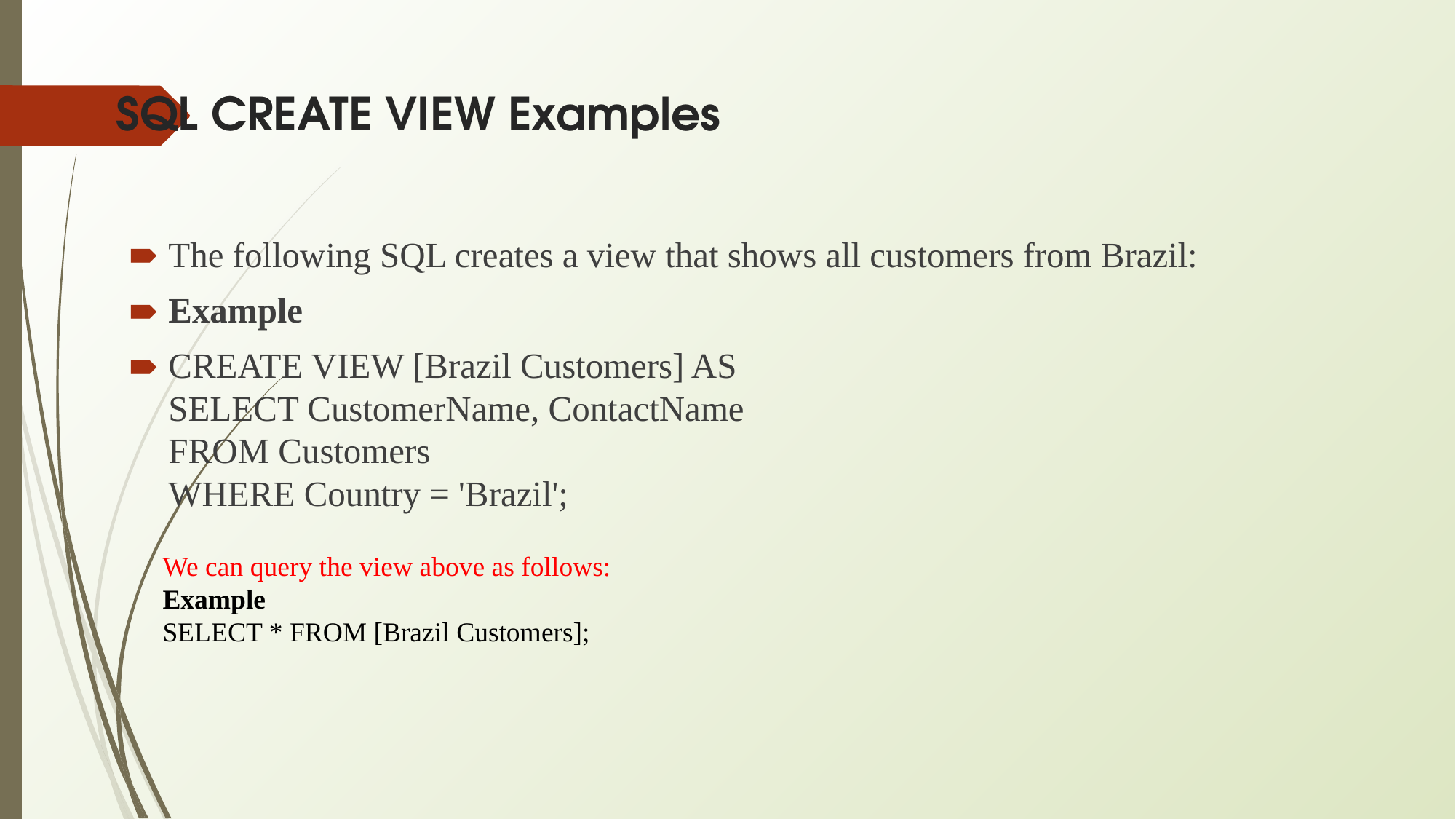

# SQL CREATE VIEW Examples
The following SQL creates a view that shows all customers from Brazil:
Example
CREATE VIEW [Brazil Customers] AS
SELECT CustomerName, ContactName
FROM Customers
WHERE Country = 'Brazil';
We can query the view above as follows:
Example
SELECT * FROM [Brazil Customers];